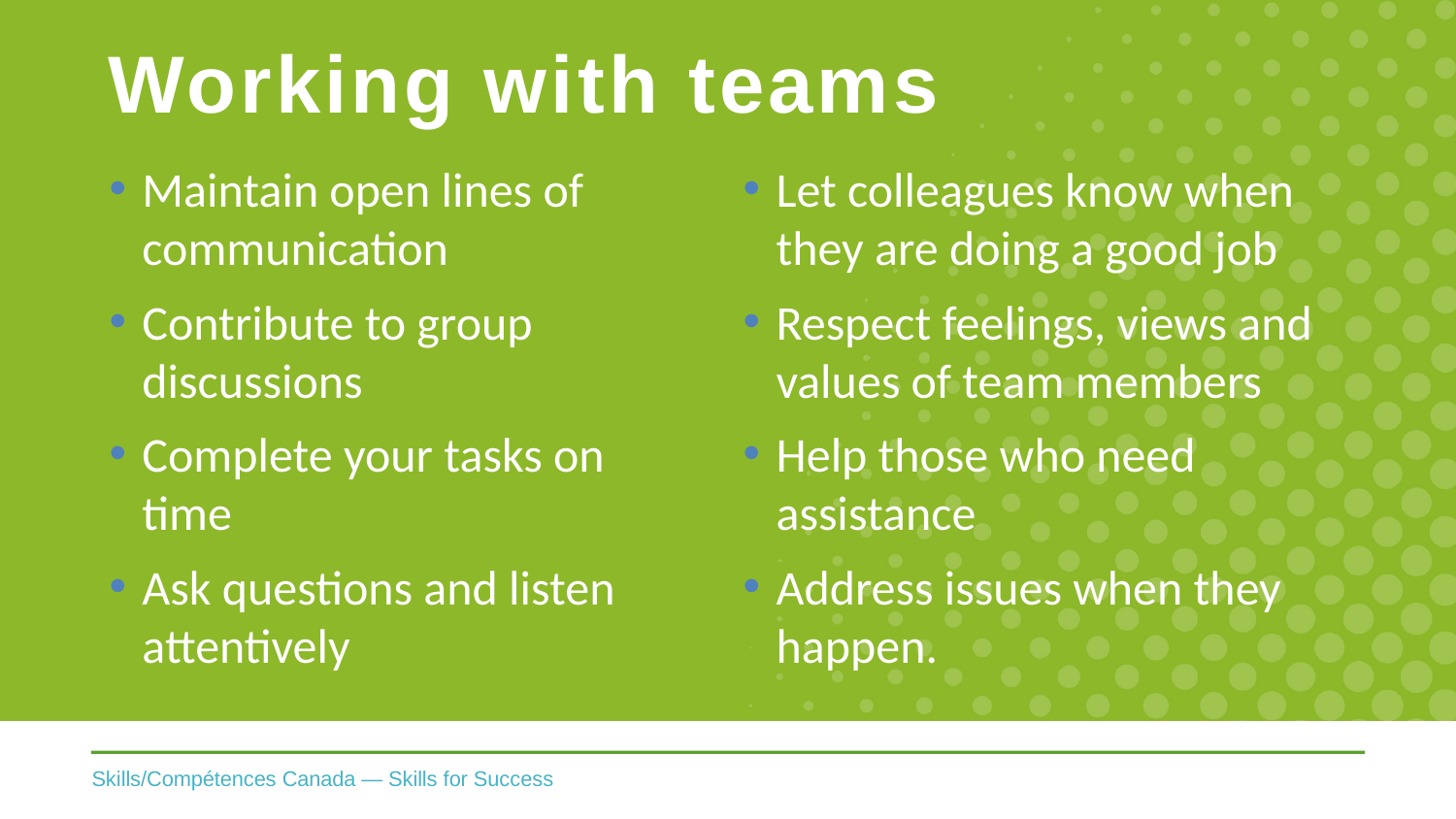

# Working with teams
Maintain open lines of communication
Contribute to group discussions
Complete your tasks on time
Ask questions and listen attentively
Let colleagues know when they are doing a good job
Respect feelings, views and values of team members
Help those who need assistance
Address issues when they happen.